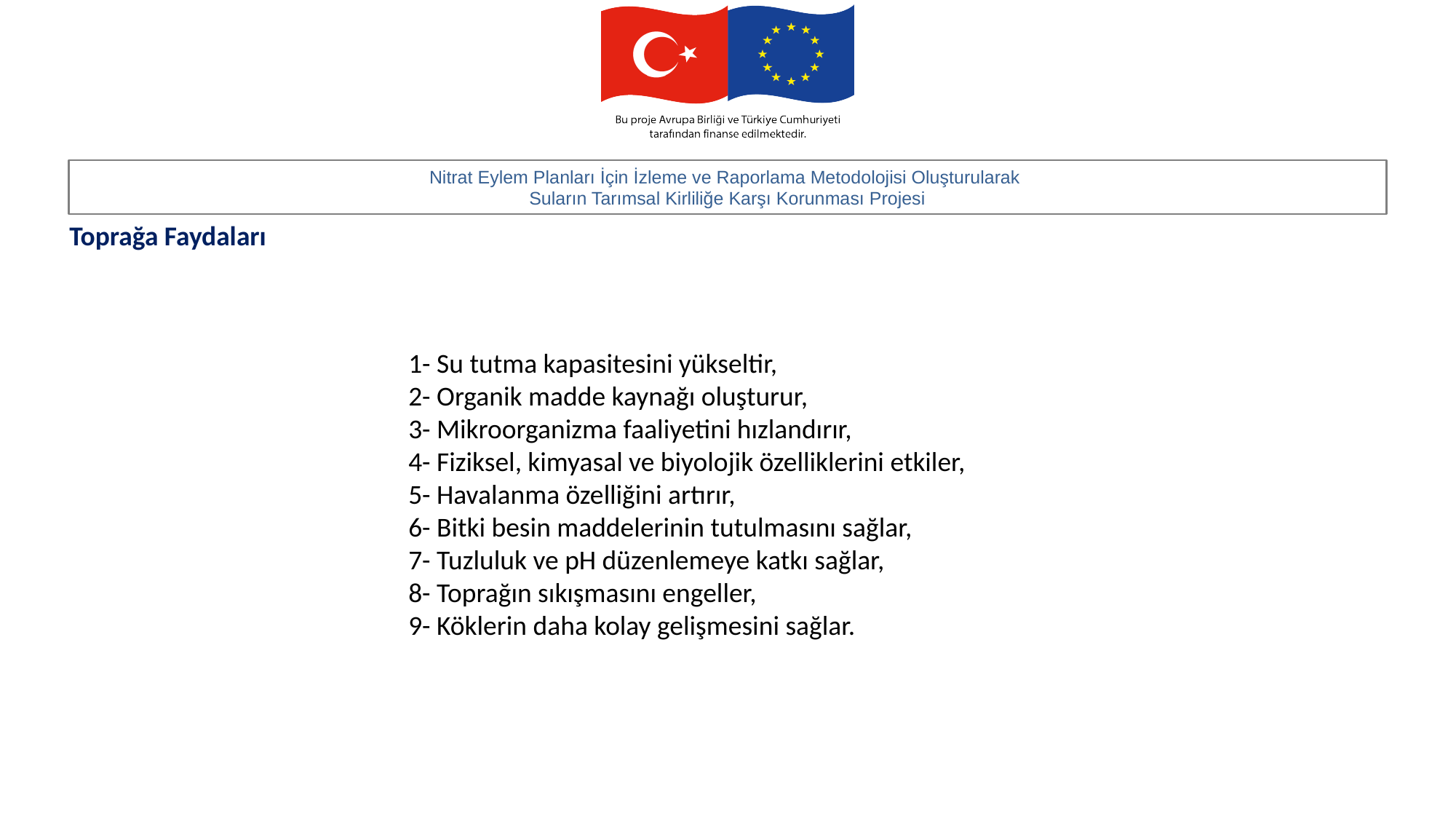

Toprağa Faydaları
1- Su tutma kapasitesini yükseltir,
2- Organik madde kaynağı oluşturur,
3- Mikroorganizma faaliyetini hızlandırır,
4- Fiziksel, kimyasal ve biyolojik özelliklerini etkiler,
5- Havalanma özelliğini artırır,
6- Bitki besin maddelerinin tutulmasını sağlar,
7- Tuzluluk ve pH düzenlemeye katkı sağlar,
8- Toprağın sıkışmasını engeller,
9- Köklerin daha kolay gelişmesini sağlar.